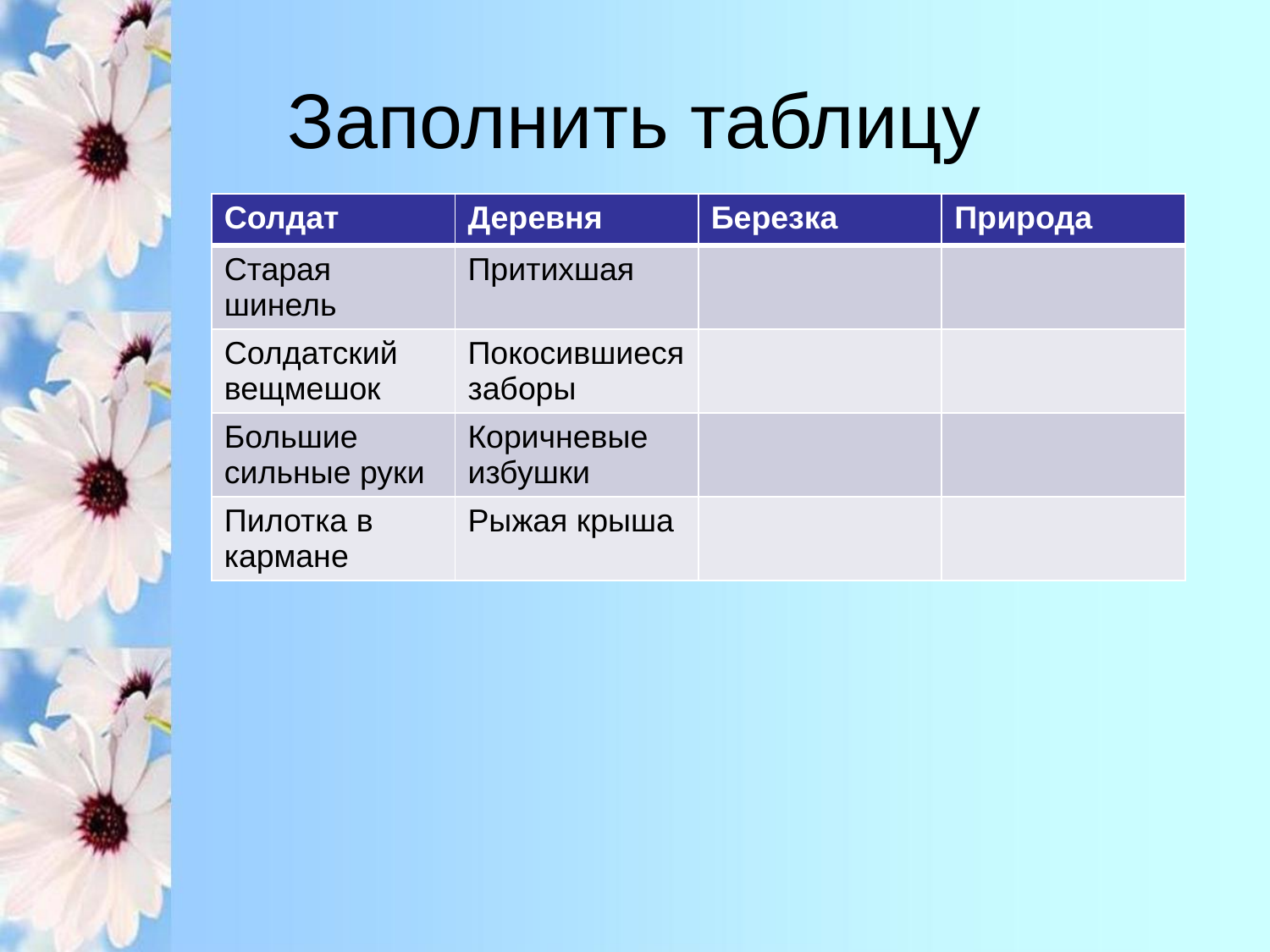

# Заполнить таблицу
| Солдат | Деревня | Березка | Природа |
| --- | --- | --- | --- |
| Старая шинель | Притихшая |  |  |
| Солдатский вещмешок | Покосившиеся заборы |  |  |
| Большие сильные руки | Коричневые избушки |  |  |
| Пилотка в кармане | Рыжая крыша |  |  |